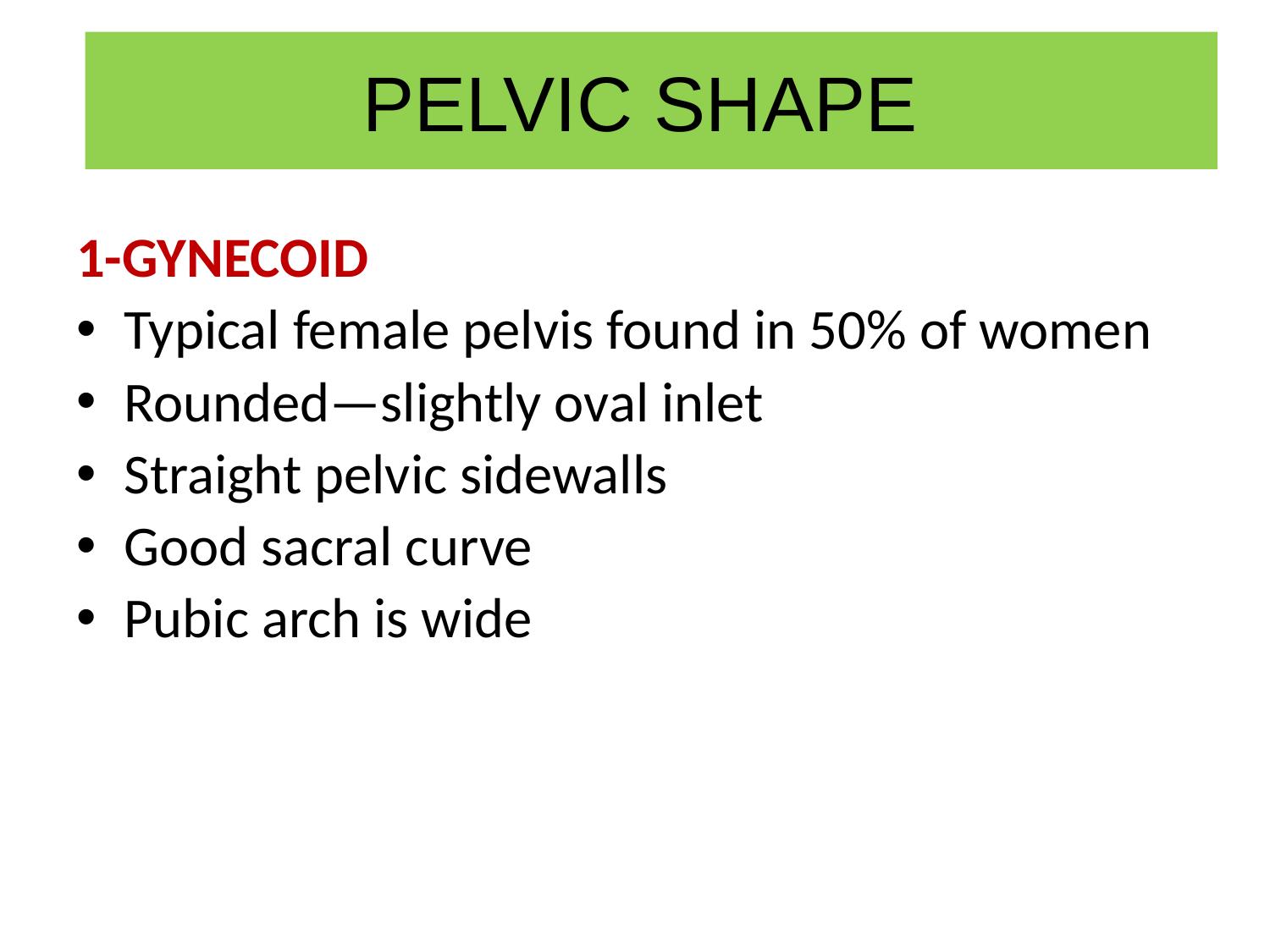

# PELVIC SHAPE
1-GYNECOID
Typical female pelvis found in 50% of women
Rounded—slightly oval inlet
Straight pelvic sidewalls
Good sacral curve
Pubic arch is wide